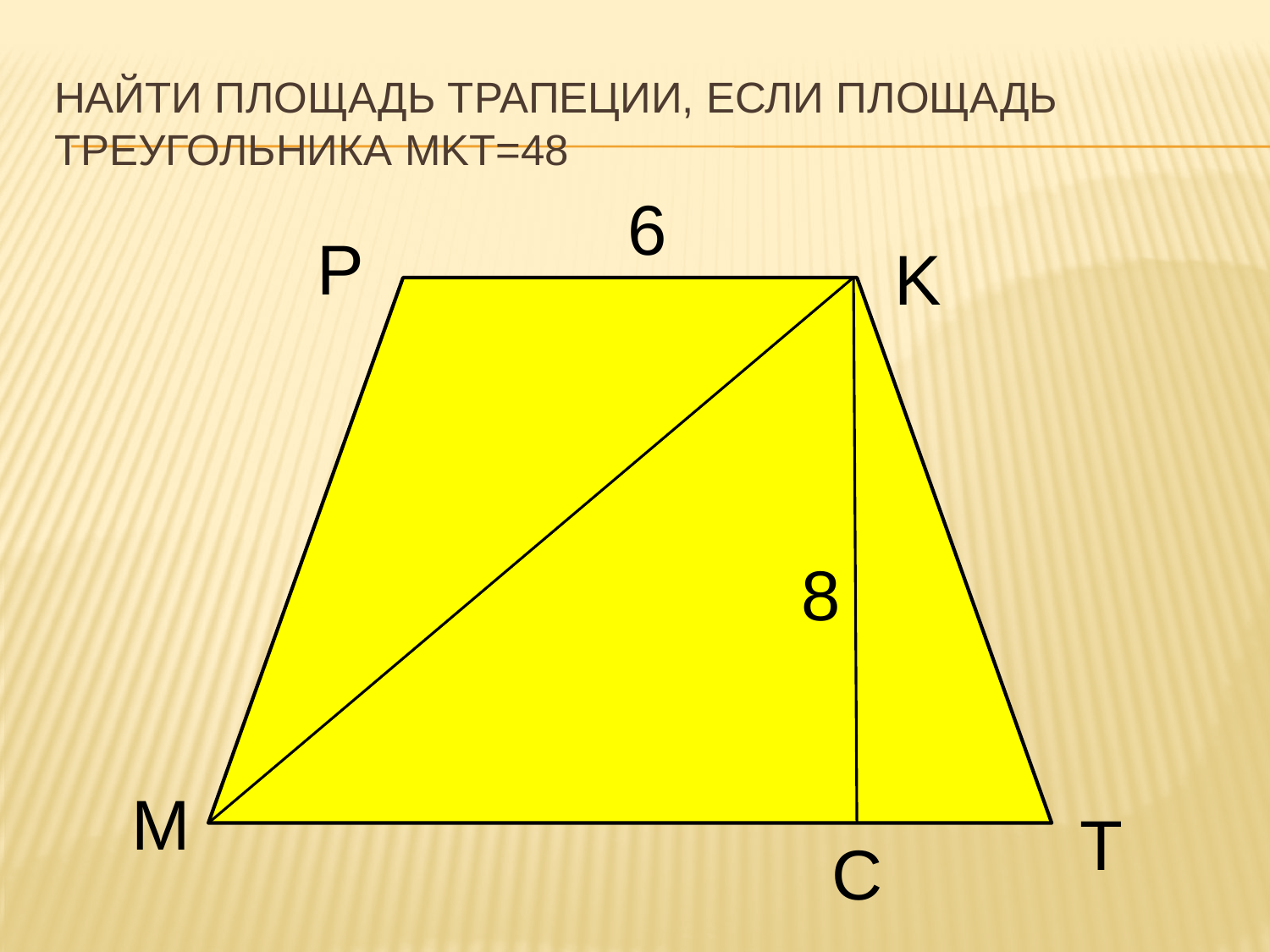

# Найти площадь трапеции, если площадь треугольника MKT=48
6
P
K
                                           8
M
T
C